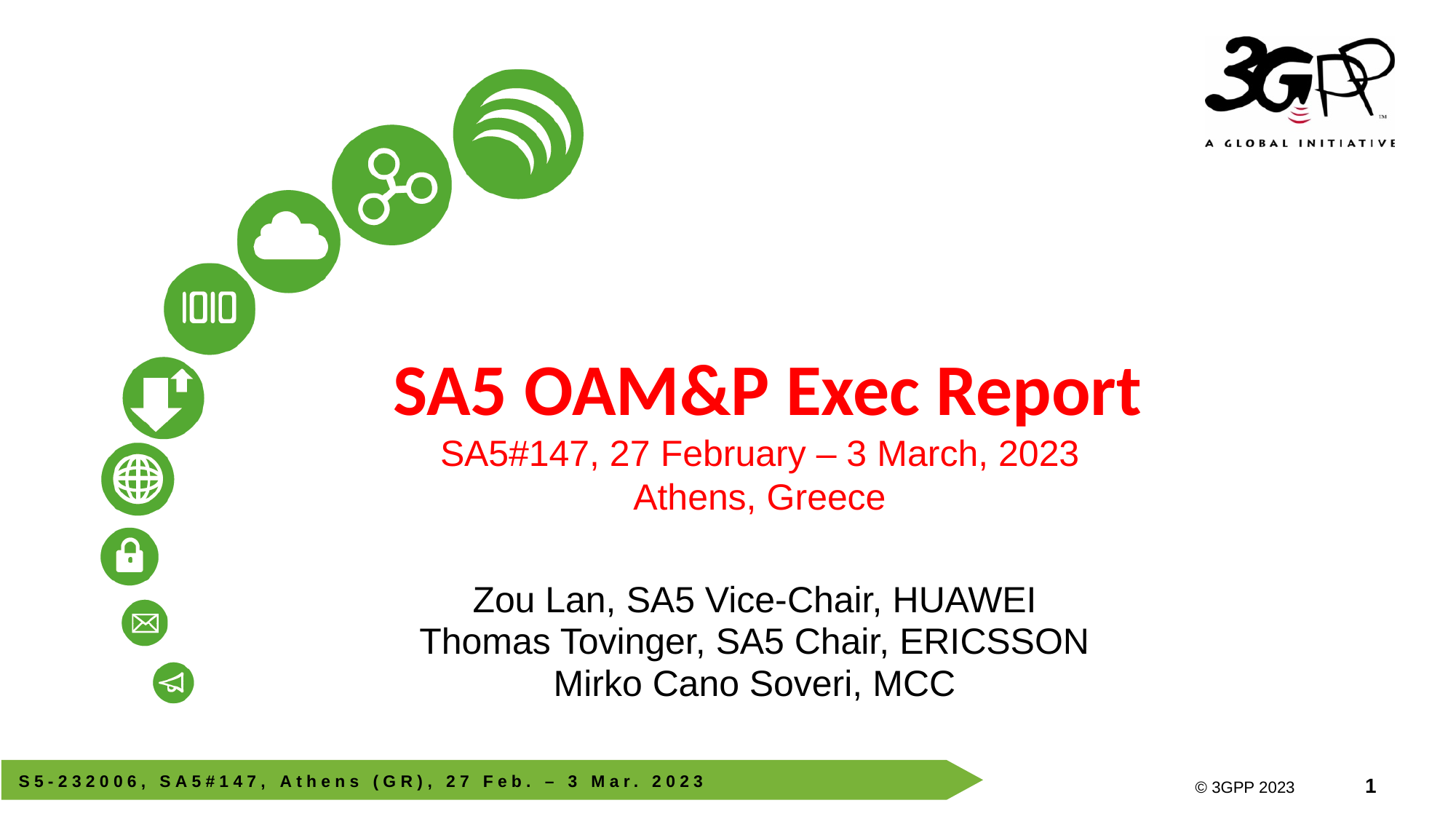

# SA5 OAM&P Exec Report SA5#147, 27 February – 3 March, 2023 Athens, Greece
Zou Lan, SA5 Vice-Chair, HUAWEI
Thomas Tovinger, SA5 Chair, ERICSSON
Mirko Cano Soveri, MCC